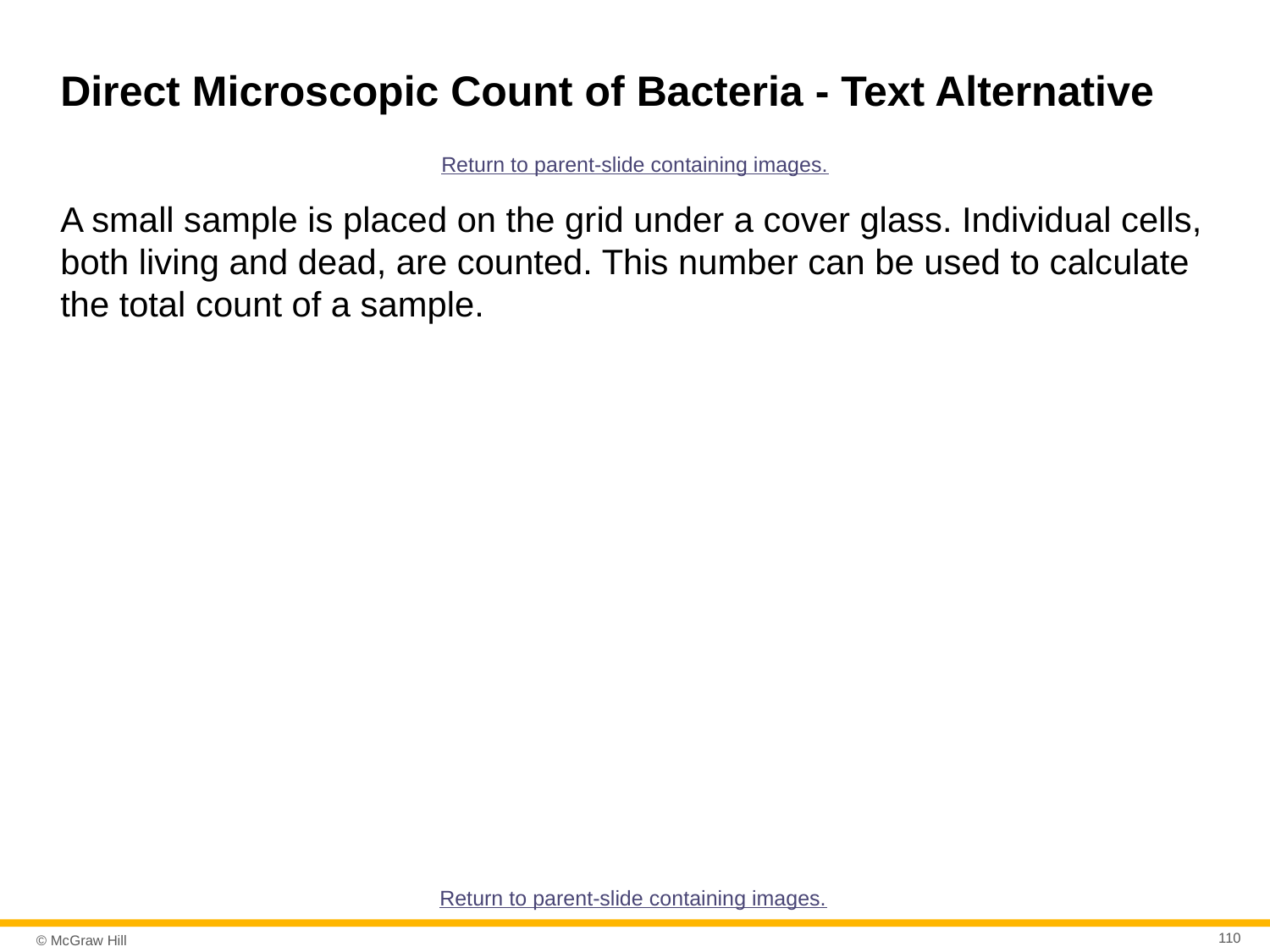

# Direct Microscopic Count of Bacteria - Text Alternative
Return to parent-slide containing images.
A small sample is placed on the grid under a cover glass. Individual cells, both living and dead, are counted. This number can be used to calculate the total count of a sample.
Return to parent-slide containing images.